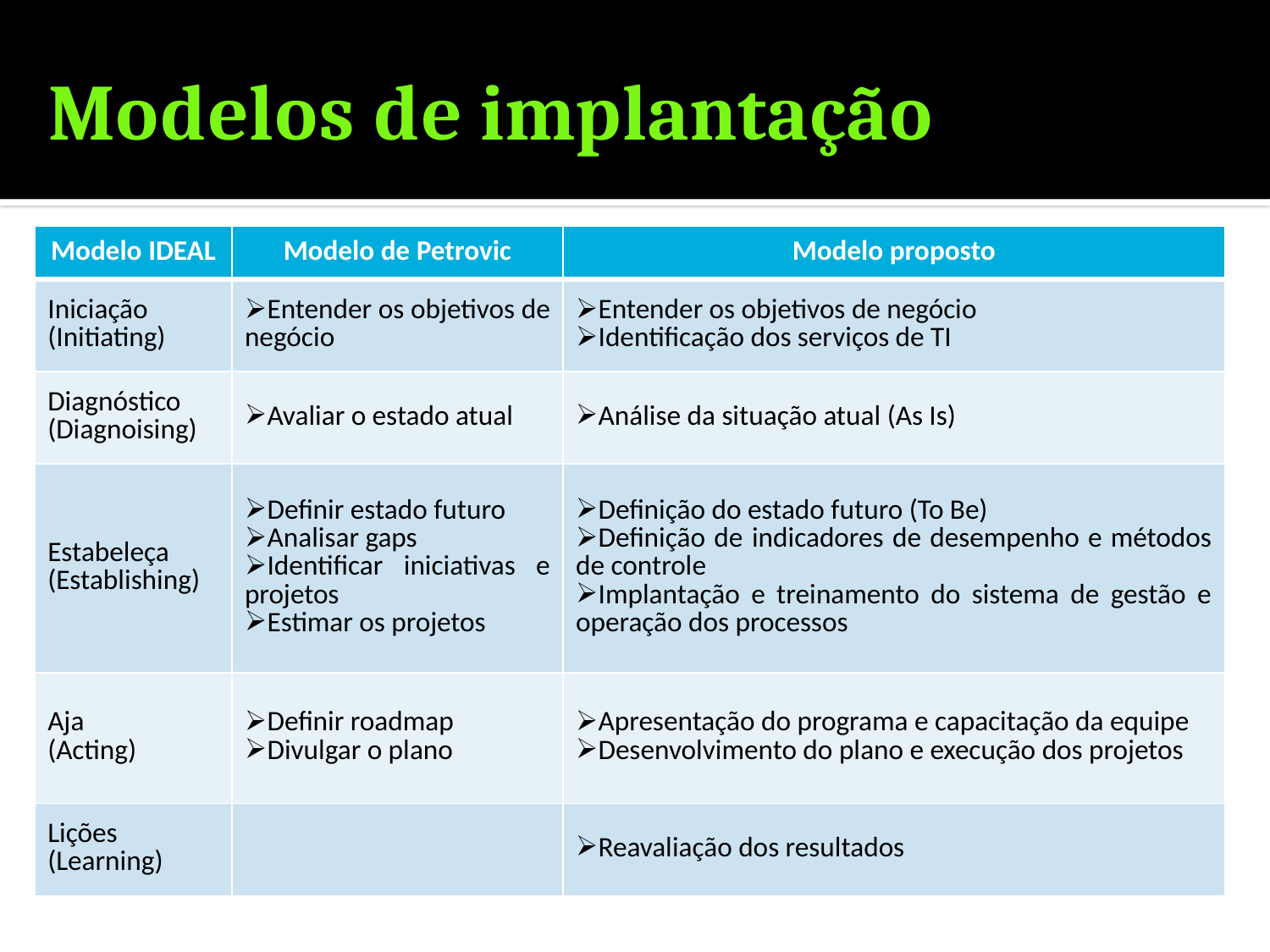

# Modelos de implantação
| Modelo IDEAL | Modelo de Petrovic | Modelo proposto |
| --- | --- | --- |
| Iniciação (Initiating) | Entender os objetivos de negócio | Entender os objetivos de negócio Identificação dos serviços de TI |
| Diagnóstico (Diagnoising) | Avaliar o estado atual | Análise da situação atual (As Is) |
| Estabeleça (Establishing) | Definir estado futuro Analisar gaps Identificar iniciativas e projetos Estimar os projetos | Definição do estado futuro (To Be) Definição de indicadores de desempenho e métodos de controle Implantação e treinamento do sistema de gestão e operação dos processos |
| Aja (Acting) | Definir roadmap Divulgar o plano | Apresentação do programa e capacitação da equipe Desenvolvimento do plano e execução dos projetos |
| Lições (Learning) |  | Reavaliação dos resultados |